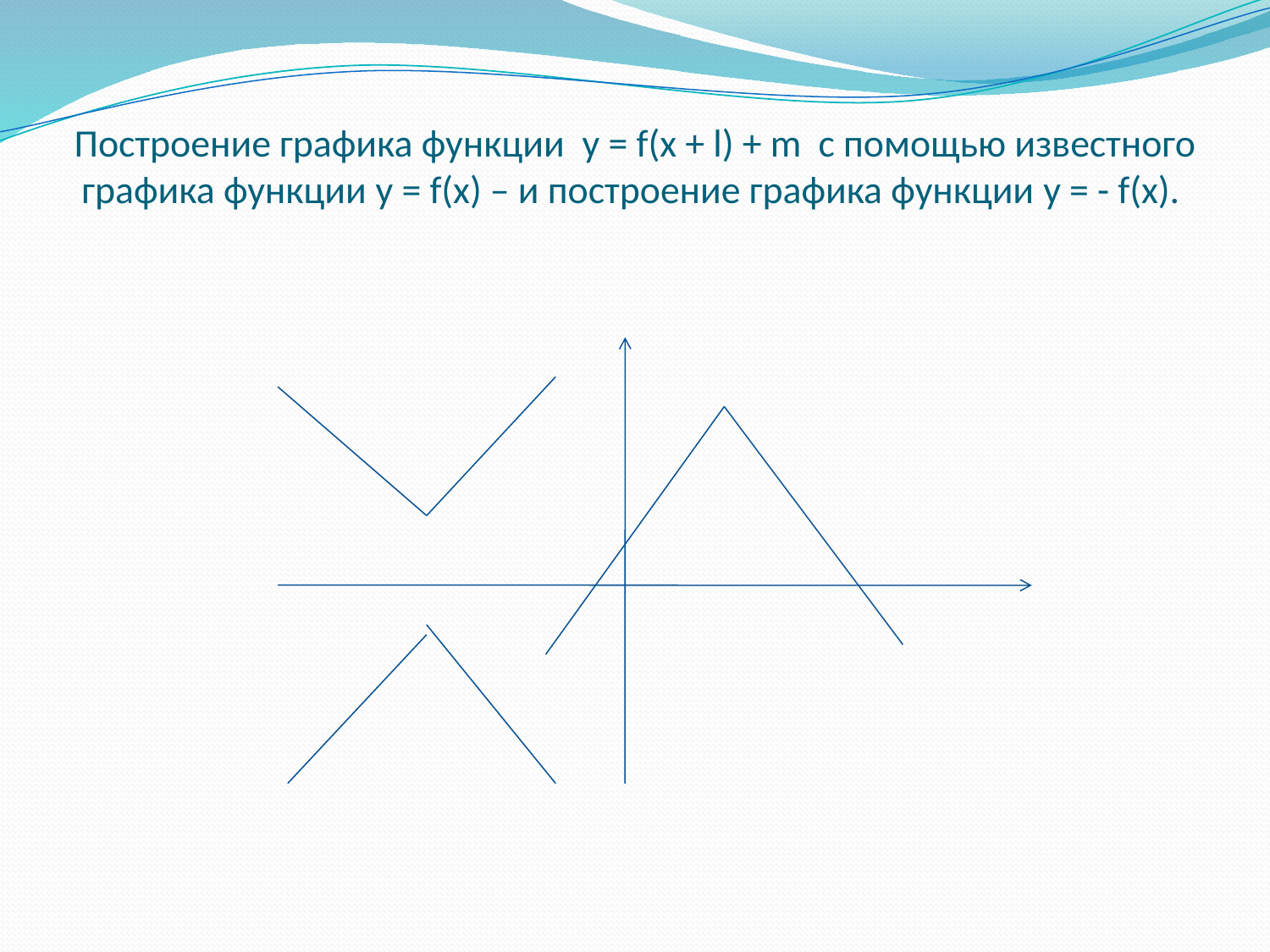

# Построение графика функции  y = f(x + l) + m  с помощью известного графика функции y = f(x) – и построение графика функции y = - f(x).